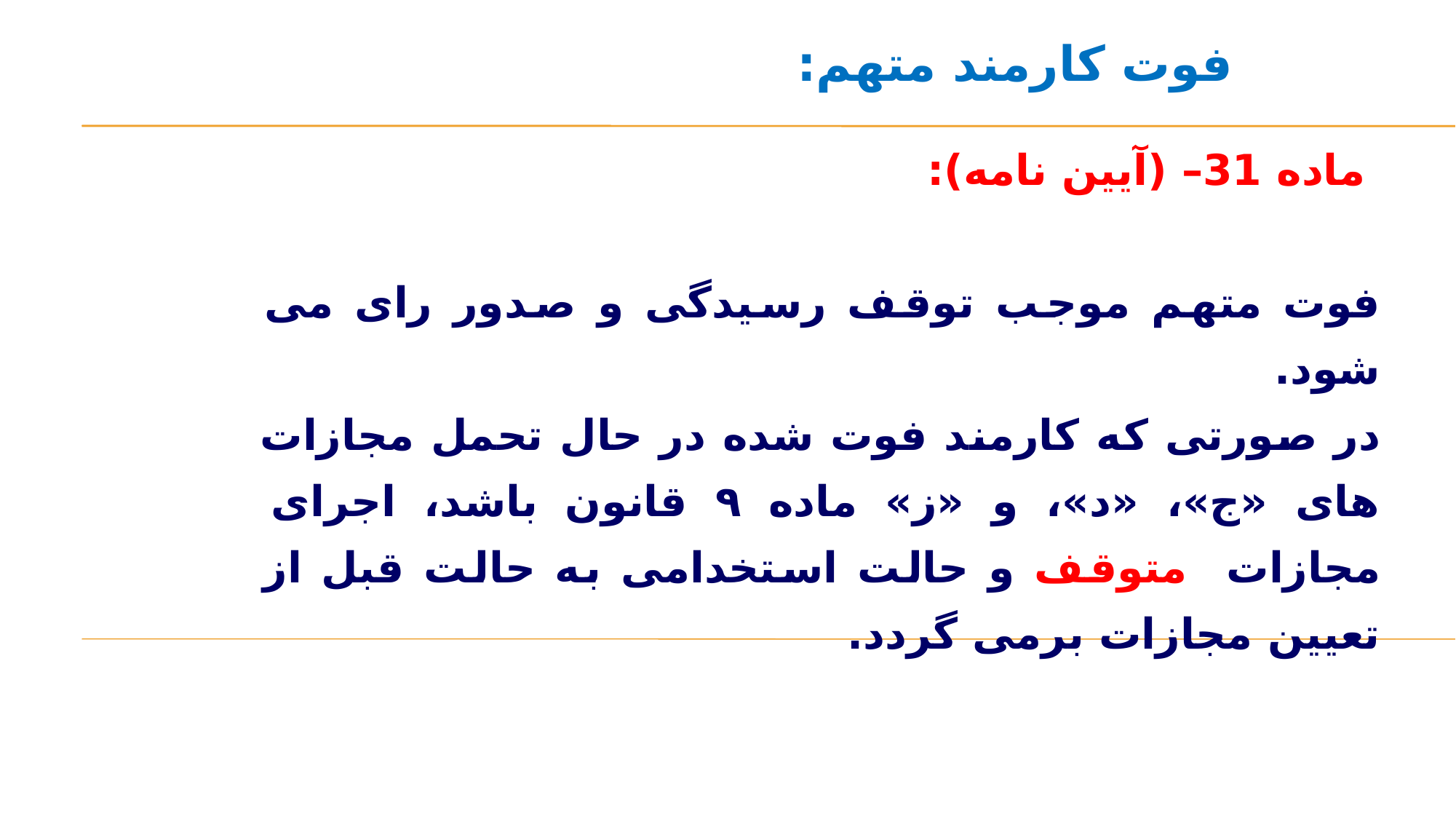

فوت کارمند متهم:
‌ ماده 31– (آیین نامه):

فوت متهم موجب توقف رسیدگی و صدور رای می شود.
در صورتی که کارمند فوت شده در حال تحمل مجازات های «ج»، «د»، و «ز» ماده ۹ قانون باشد، اجرای مجازات  متوقف و حالت استخدامی به حالت قبل از تعیین مجازات برمی گردد.